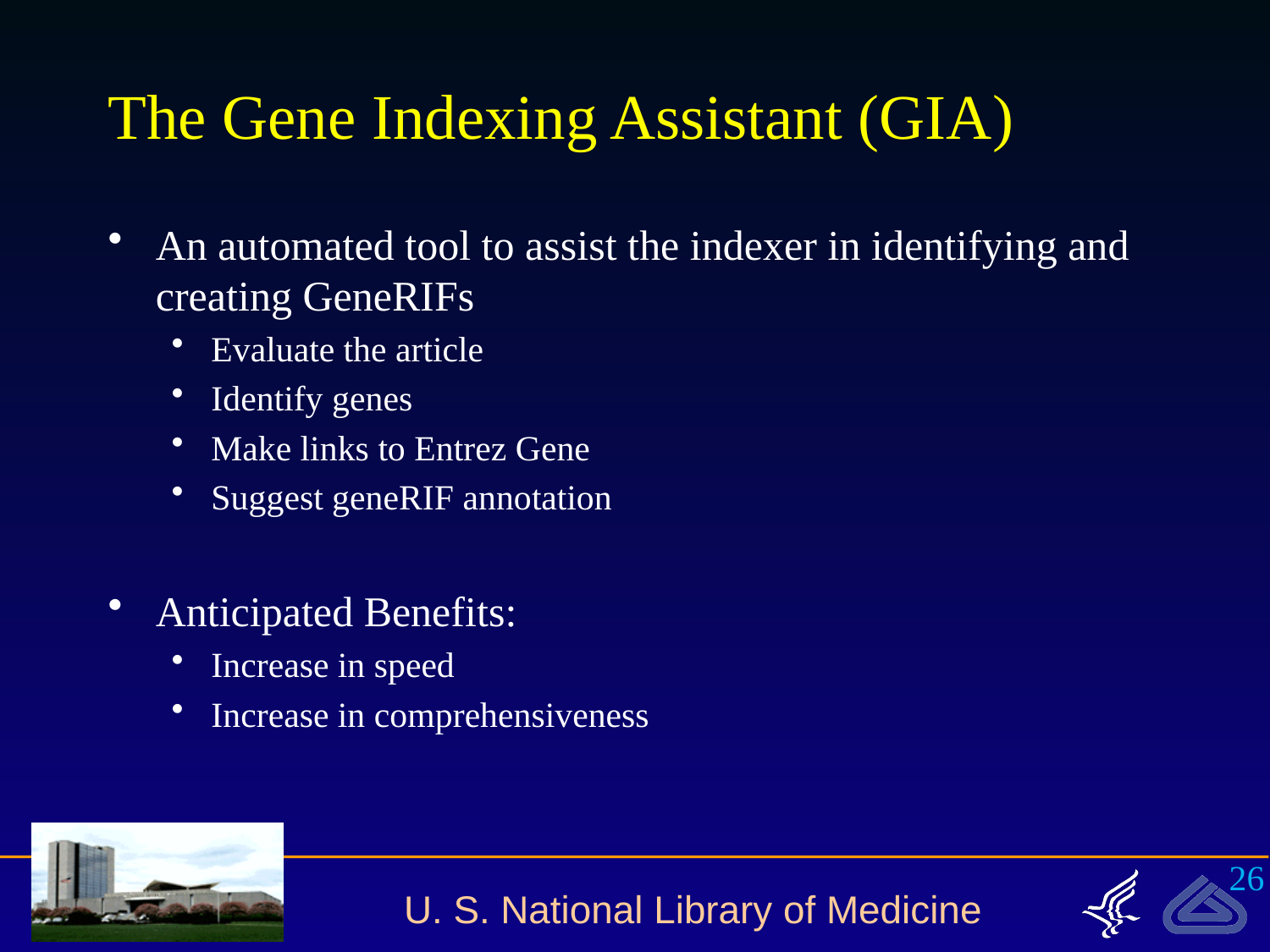

# The Gene Indexing Assistant (GIA)
An automated tool to assist the indexer in identifying and creating GeneRIFs
Evaluate the article
Identify genes
Make links to Entrez Gene
Suggest geneRIF annotation

Anticipated Benefits:
Increase in speed
Increase in comprehensiveness

26